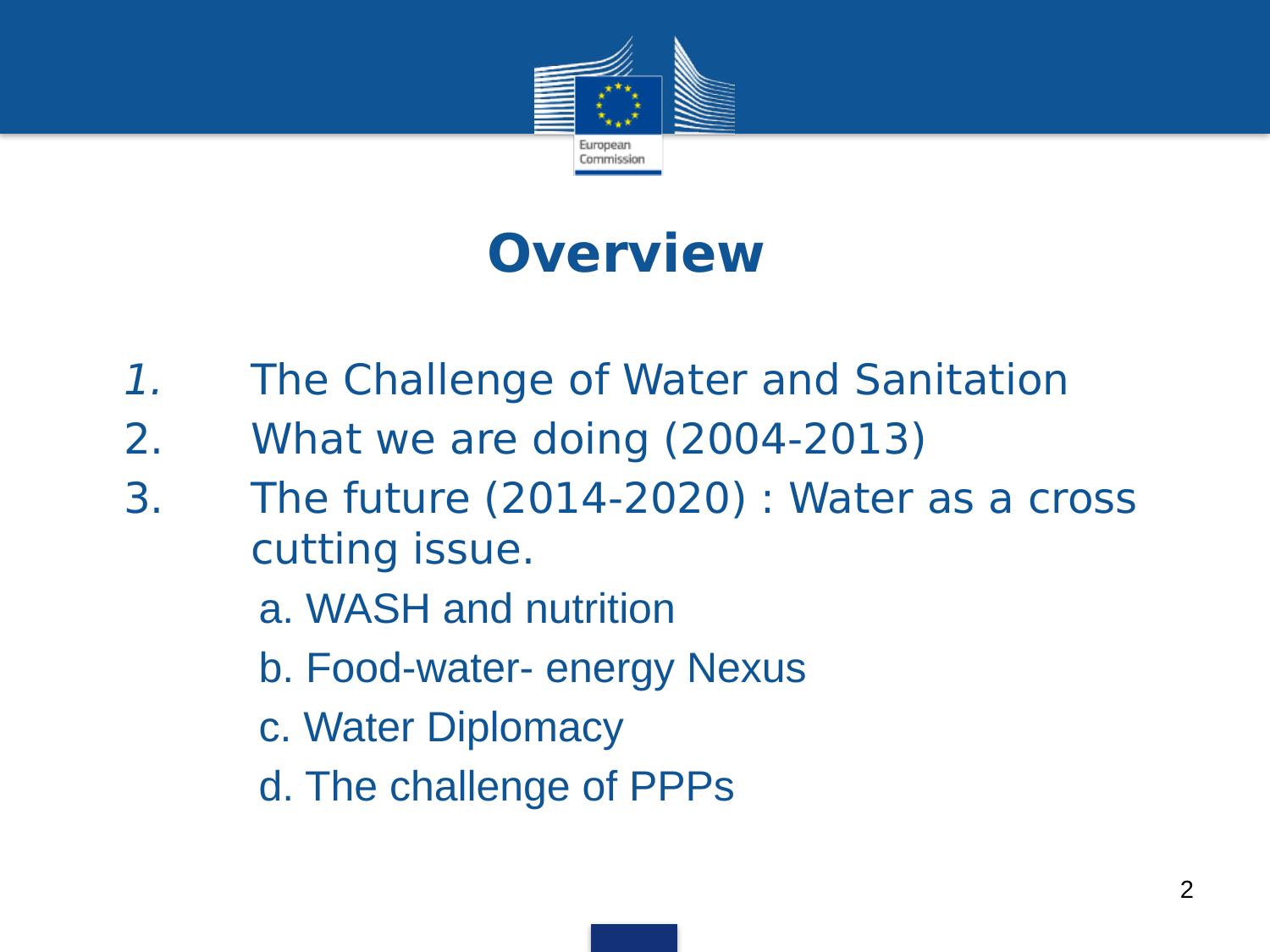

# Overview
1.	The Challenge of Water and Sanitation
2.	What we are doing (2004-2013)
3.	The future (2014-2020) : Water as a cross 	cutting issue.
a. WASH and nutrition
b. Food-water- energy Nexus
c. Water Diplomacy
d. The challenge of PPPs
2